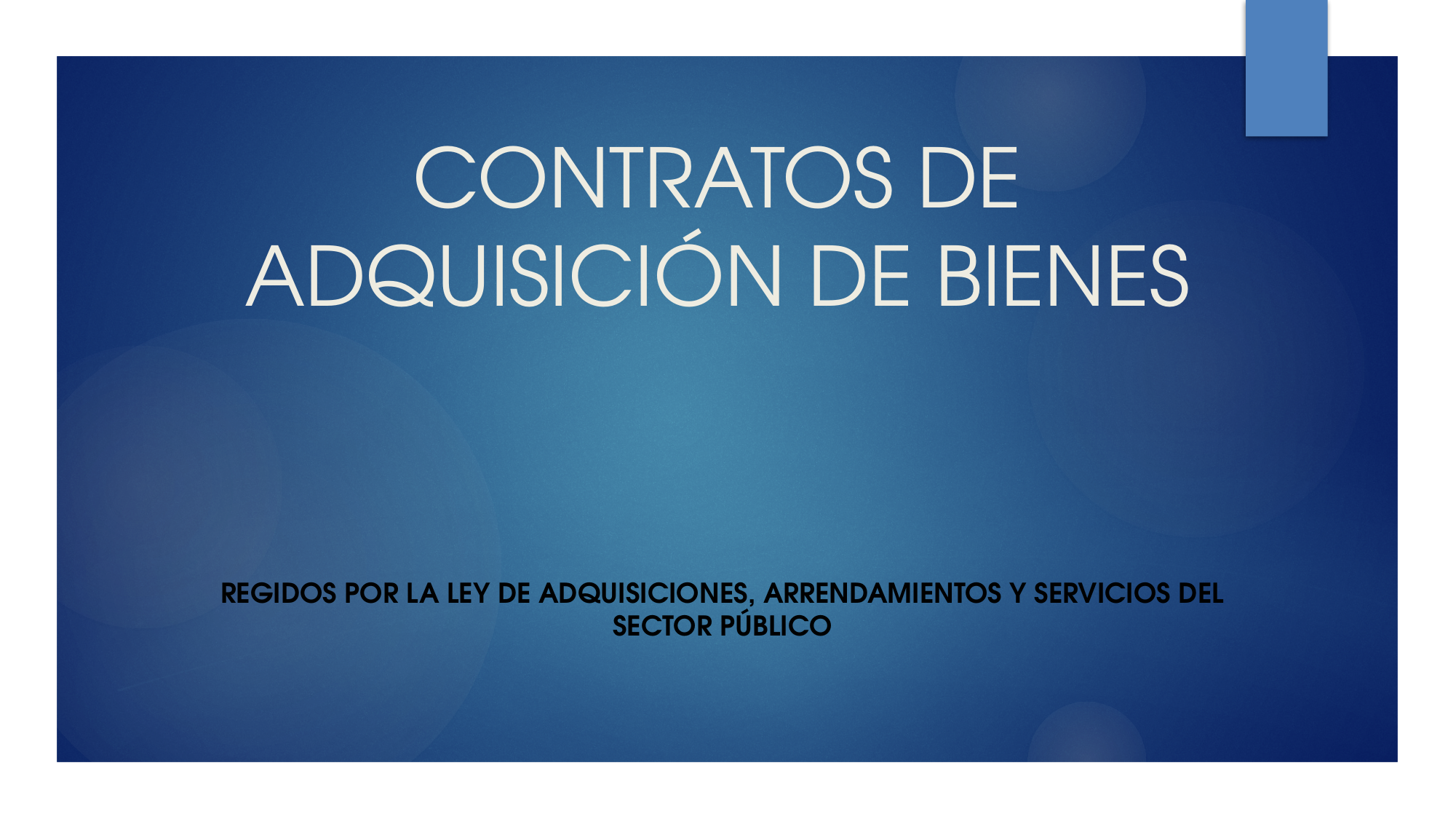

# CONTRATOS DE ADQUISICIÓN DE BIENES
REGIDOS POR LA LEY DE ADQUISICIONES, ARRENDAMIENTOS Y SERVICIOS DEL SECTOR PÚBLICO